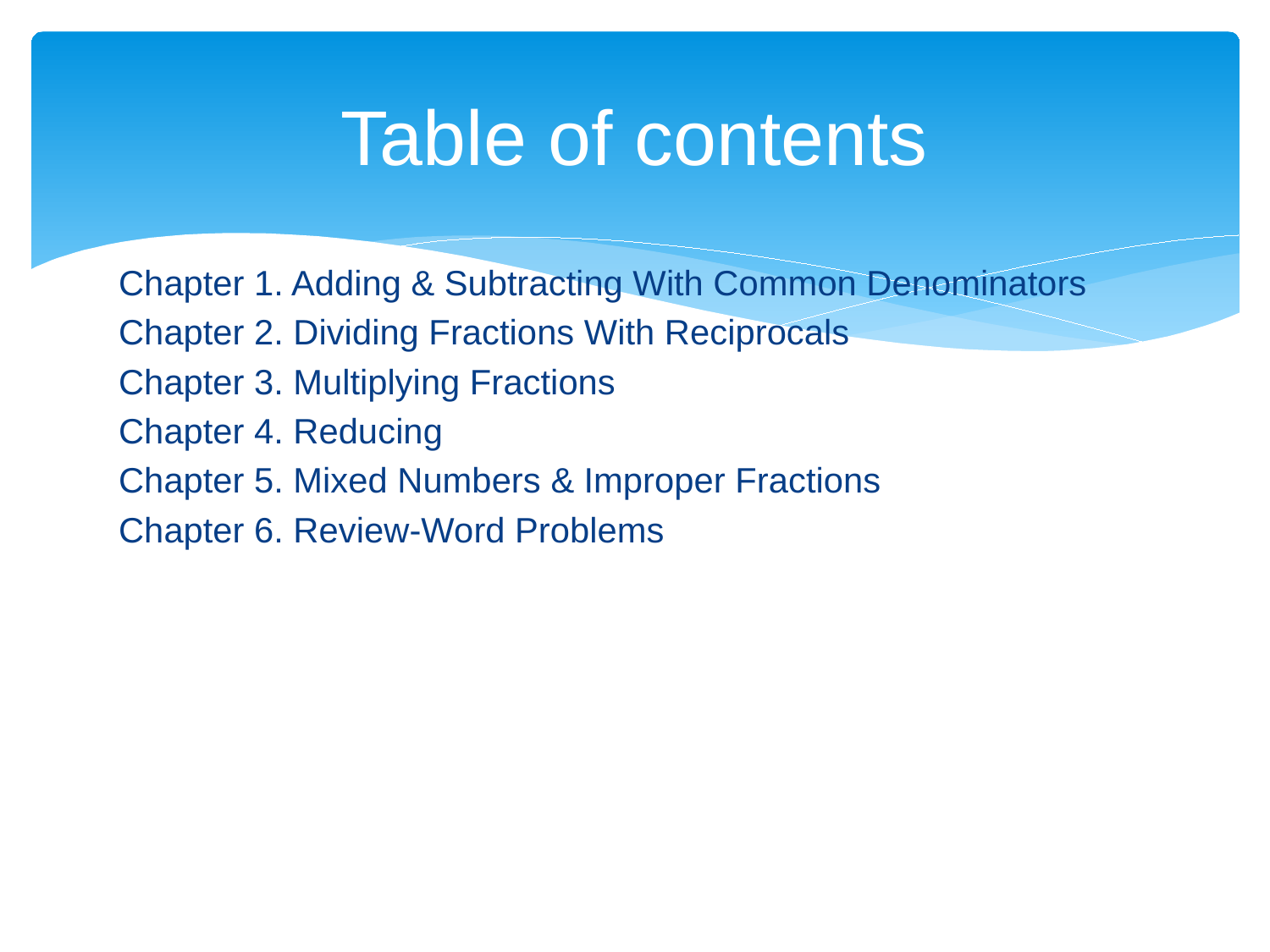

# Table of contents
Chapter 1. Adding & Subtracting With Common Denominators
Chapter 2. Dividing Fractions With Reciprocals
Chapter 3. Multiplying Fractions
Chapter 4. Reducing
Chapter 5. Mixed Numbers & Improper Fractions
Chapter 6. Review-Word Problems